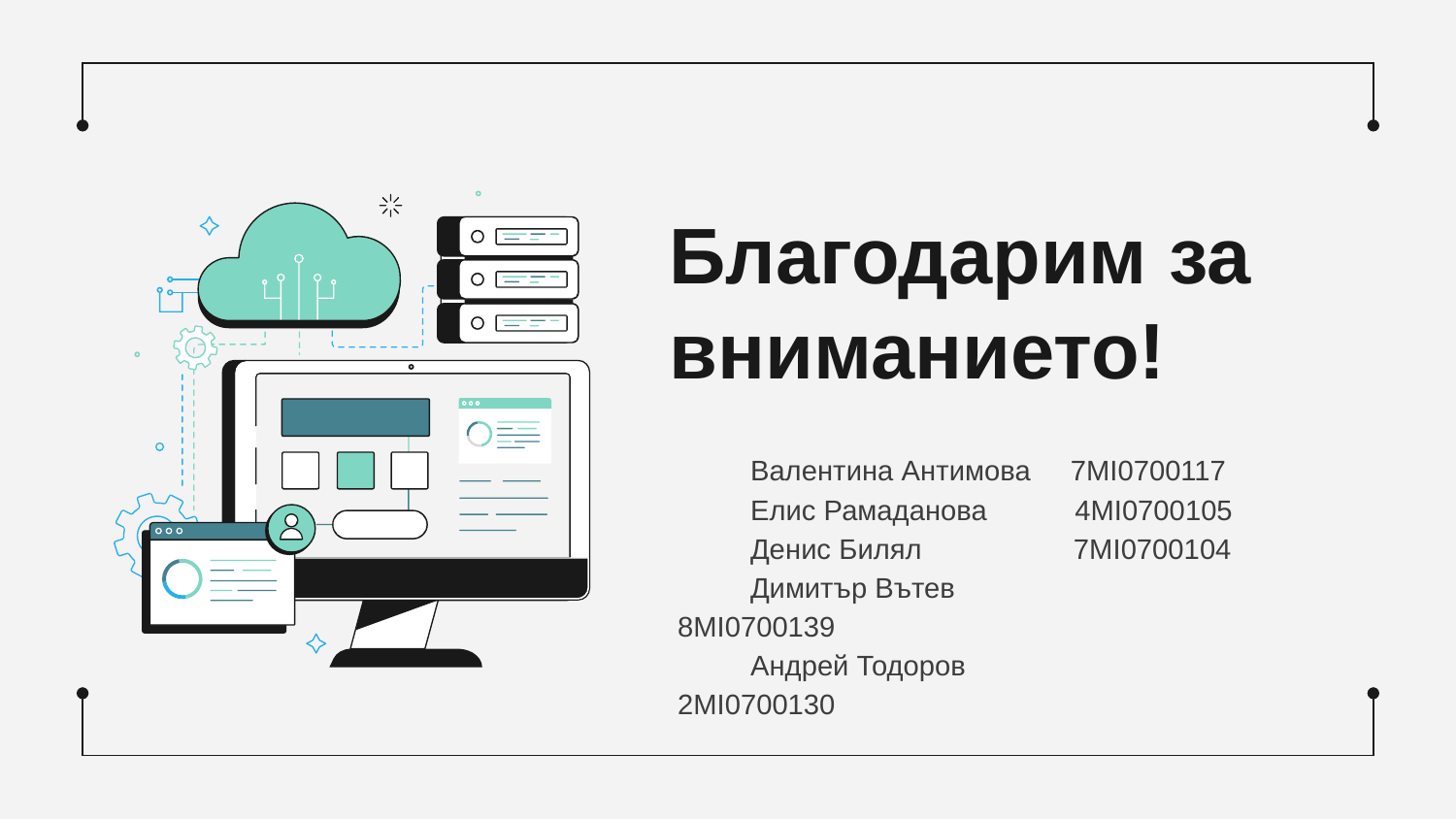

# Благодарим за вниманието!

Валентина Антимова     7MI0700117
Елис Рамаданова           4MI0700105
Денис Билял                   7MI0700104
Димитър Вътев           	    8MI0700139
Андрей Тодоров        	    2MI0700130